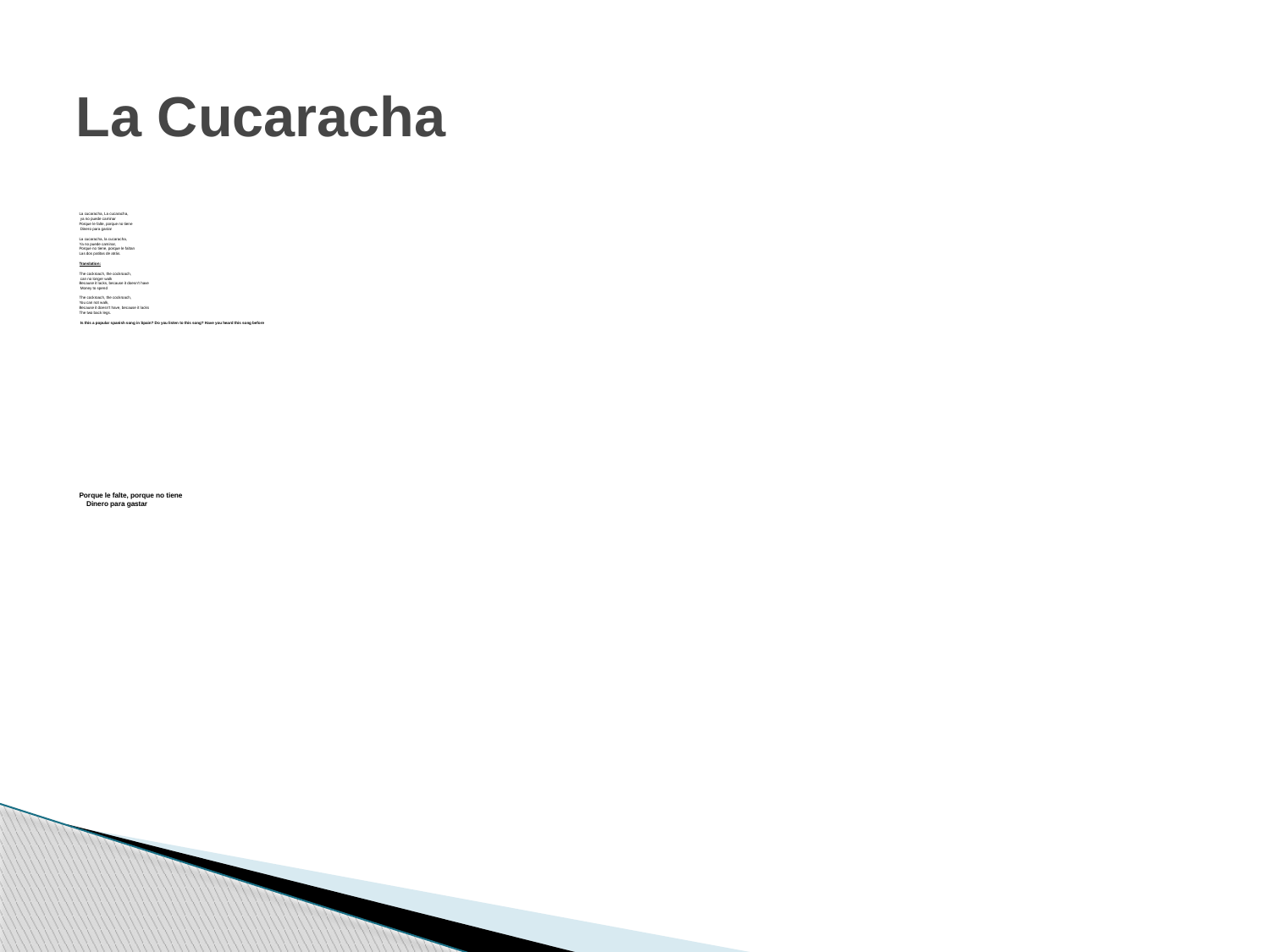

# La Cucaracha
La cucaracha, La cucaracha,
 ya no puede caminar
Porque le falte, porque no tiene
 Dinero para gastar

La cucaracha, la cucaracha,
Ya no puede caminar,
Porque no tiene, porque le faltan
Las dos patitas de atrás.

Translation:

The cockroach, the cockroach,
 can no longer walk
Because it lacks, because it doesn’t have
 Money to spend
The cockroach, the cockroach,
You can not walk,
Because it doesn’t have, because it lacks
The two back legs.

 Is this a popular spanish song in Spain? Do you listen to this song? Have you heard this song before

Porque le falte, porque no tiene
Dinero para gastar